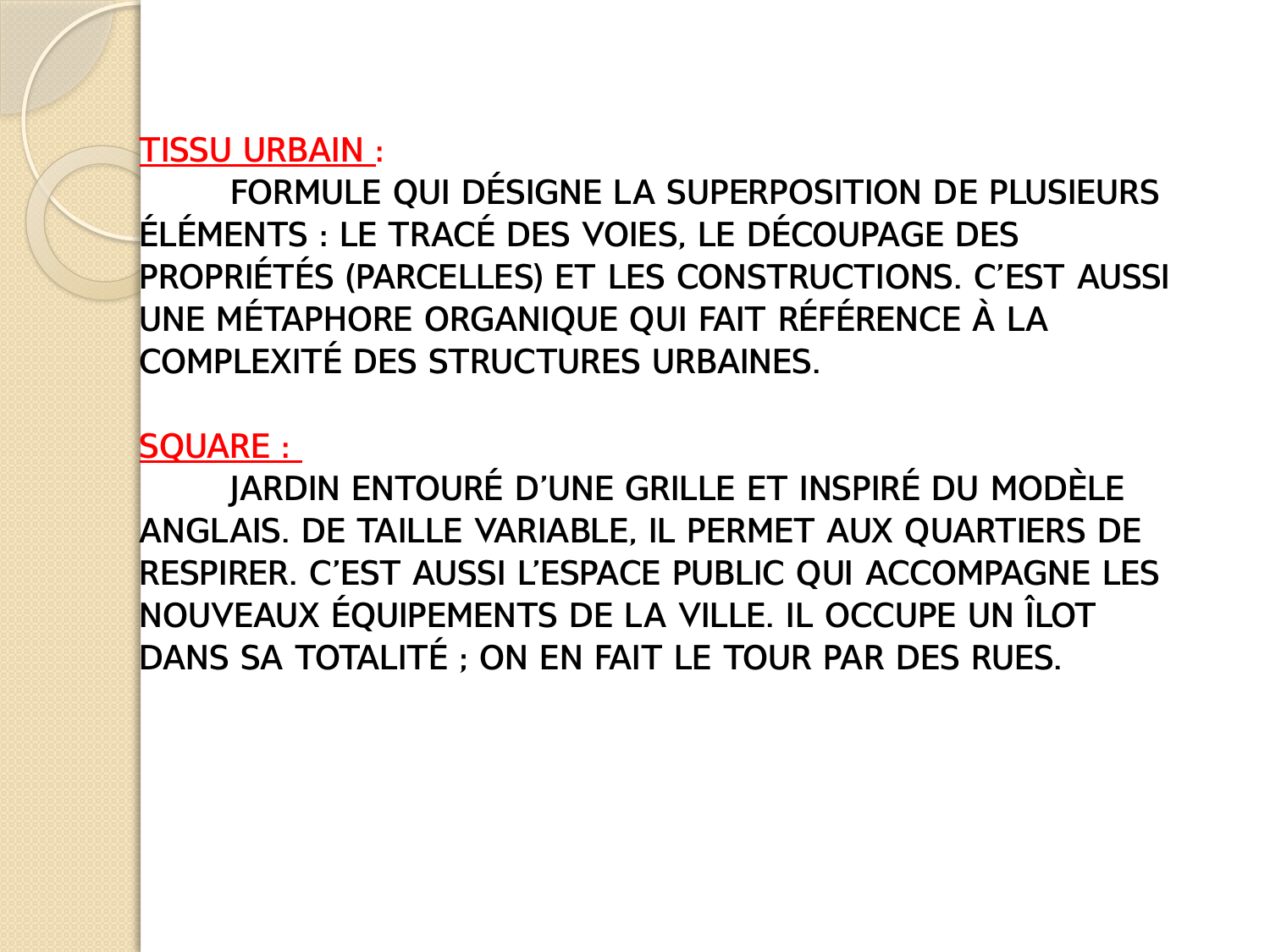

# Tissu urbain : formule qui désigne la superposition de plusieurs éléments : le tracé des voies, le découpage des propriétés (parcelles) et les constructions. C’est aussi une métaphore organique qui fait référence à la complexité des structures urbaines. Square : jardin entouré d’une grille et inspiré du modèle anglais. De taille variable, il permet aux quartiers de respirer. C’est aussi l’espace public qui accompagne les nouveaux équipements de la ville. Il occupe un îlot dans sa totalité ; on en fait le tour par des rues.